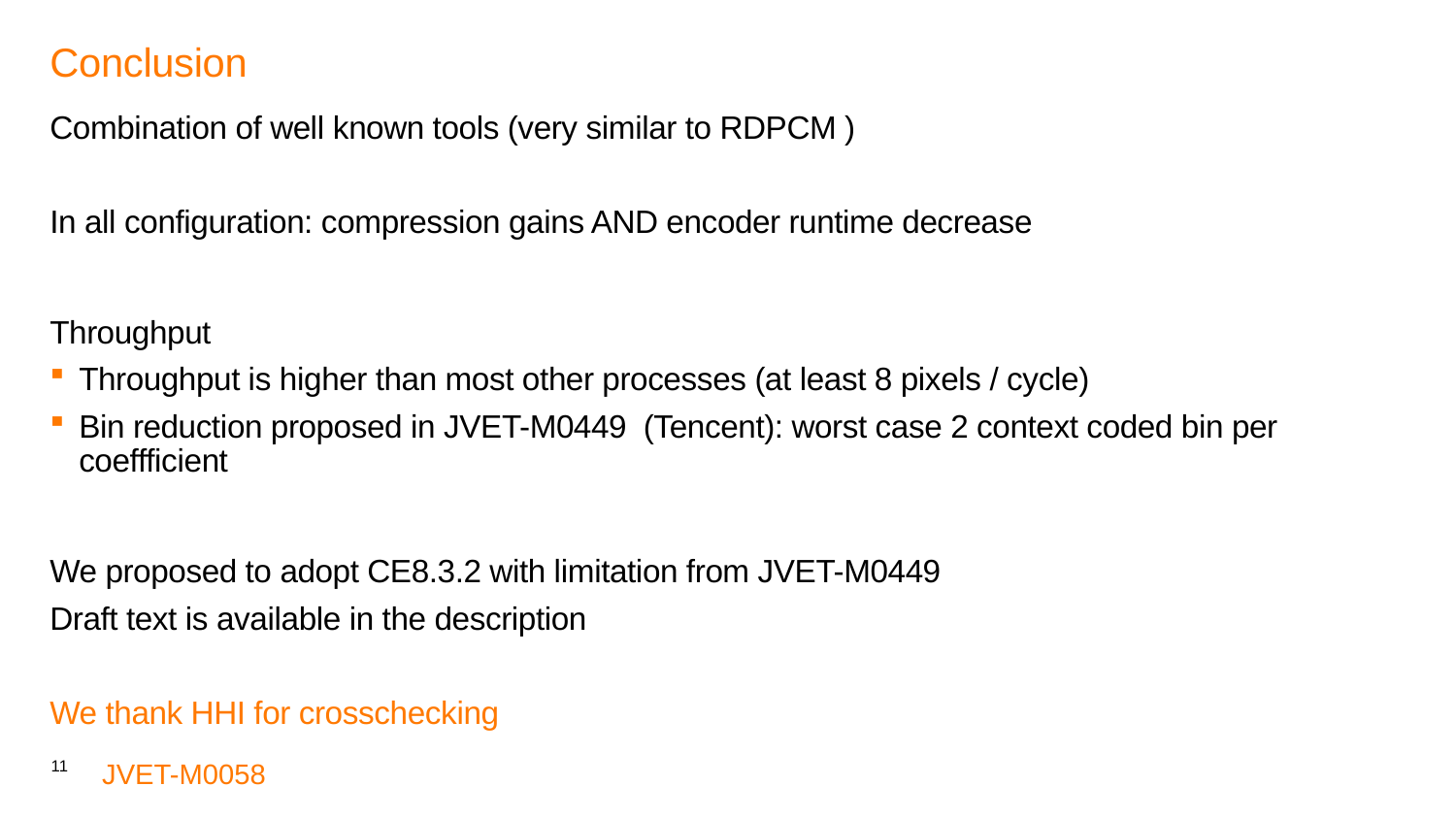

# Conclusion
Combination of well known tools (very similar to RDPCM )

In all configuration: compression gains AND encoder runtime decrease

Throughput
Throughput is higher than most other processes (at least 8 pixels / cycle)
Bin reduction proposed in JVET-M0449  (Tencent): worst case 2 context coded bin per coeffficient

We proposed to adopt CE8.3.2 with limitation from JVET-M0449
Draft text is available in the description

We thank HHI for crosschecking